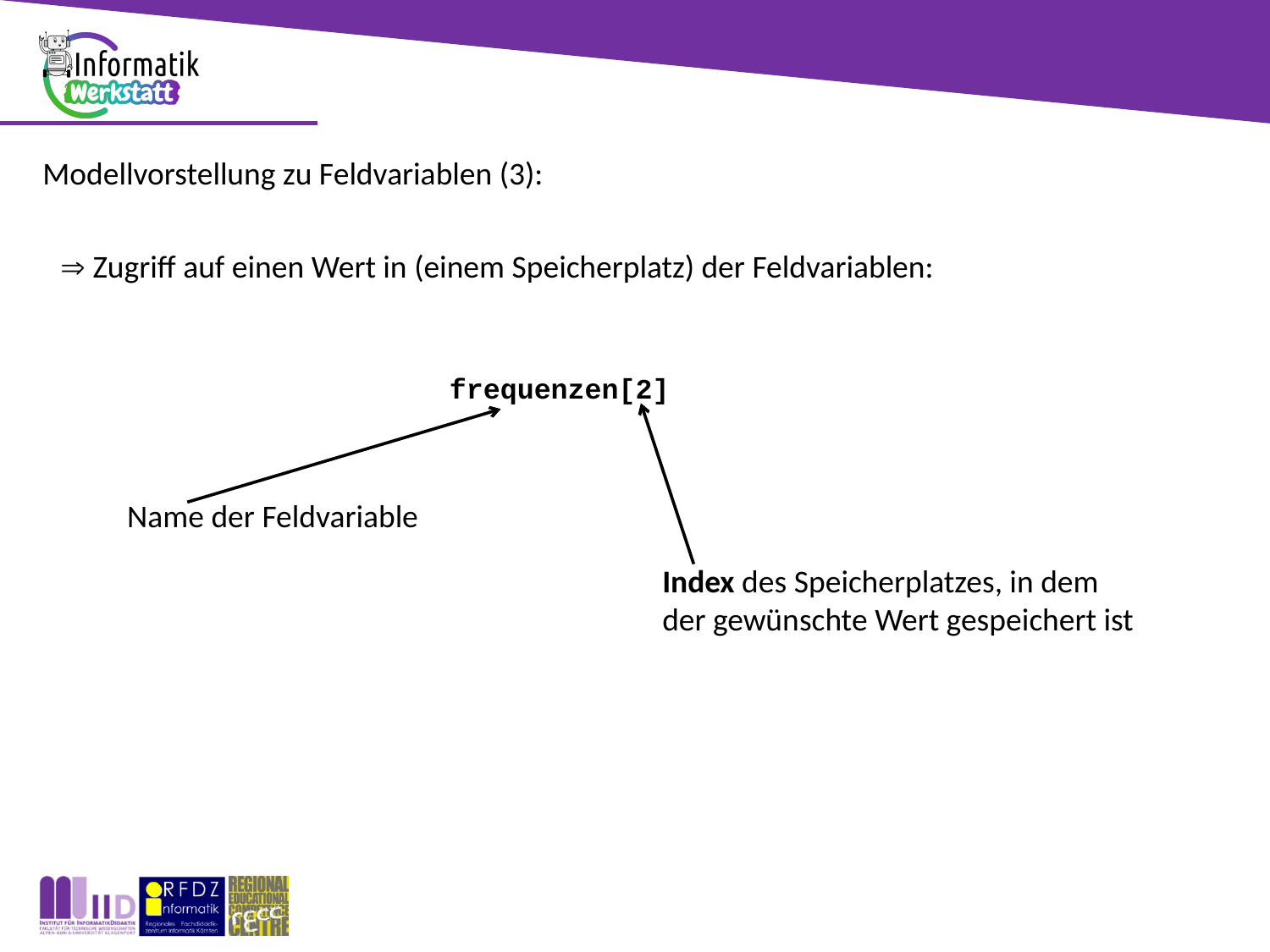

Modellvorstellung zu Feldvariablen (3):
⇒ Zugriff auf einen Wert in (einem Speicherplatz) der Feldvariablen:
    frequenzen[2]
Name der Feldvariable
Index des Speicherplatzes, in dem der gewünschte Wert gespeichert ist